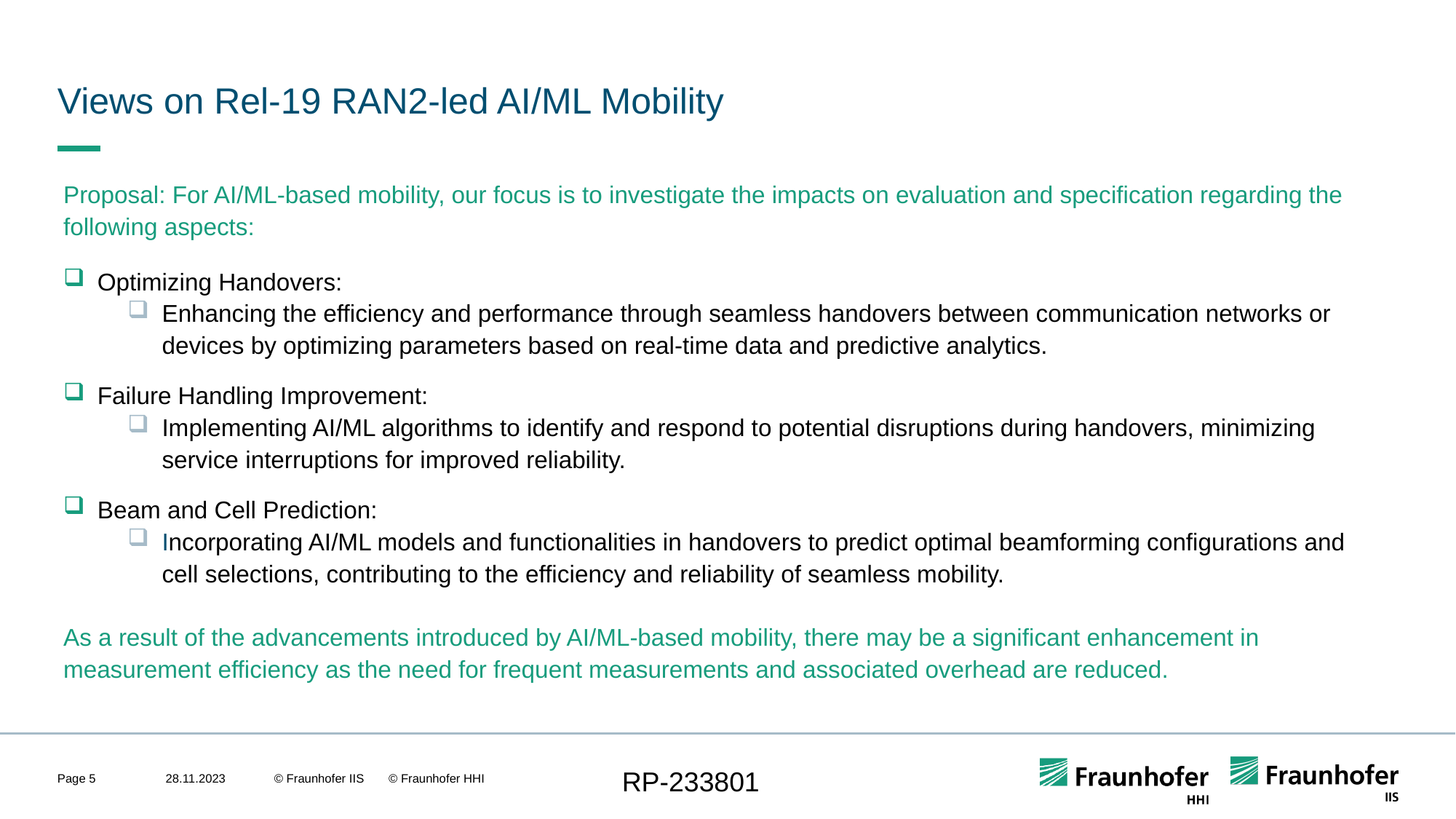

# Views on Rel-19 RAN2-led AI/ML Mobility
Proposal: For AI/ML-based mobility, our focus is to investigate the impacts on evaluation and specification regarding the following aspects:
Optimizing Handovers:
Enhancing the efficiency and performance through seamless handovers between communication networks or devices by optimizing parameters based on real-time data and predictive analytics.
Failure Handling Improvement:
Implementing AI/ML algorithms to identify and respond to potential disruptions during handovers, minimizing service interruptions for improved reliability.
Beam and Cell Prediction:
Incorporating AI/ML models and functionalities in handovers to predict optimal beamforming configurations and cell selections, contributing to the efficiency and reliability of seamless mobility.

As a result of the advancements introduced by AI/ML-based mobility, there may be a significant enhancement in measurement efficiency as the need for frequent measurements and associated overhead are reduced.
RP-233801
Page 5
28.11.2023
© Fraunhofer IIS